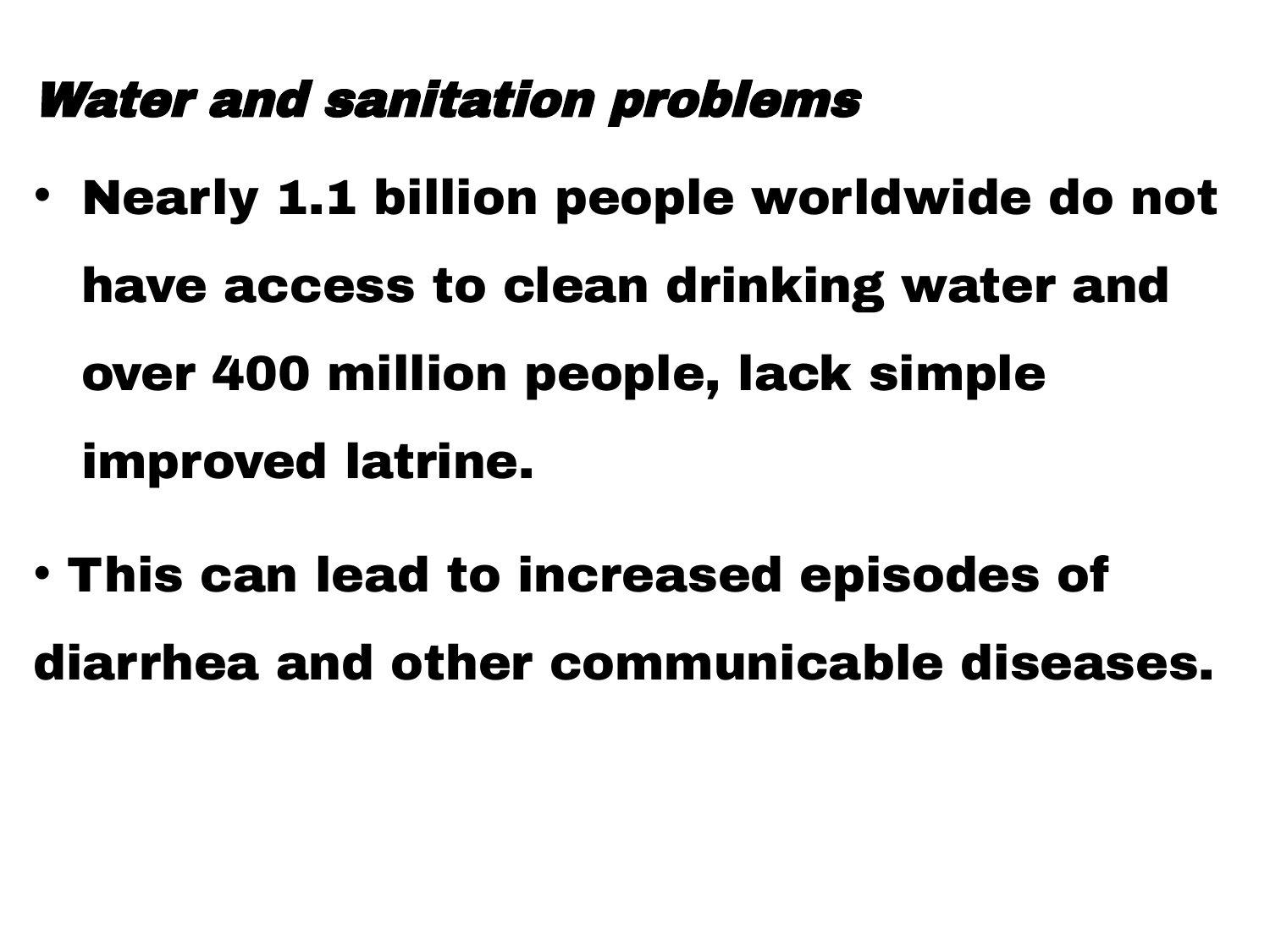

Water and sanitation problems
Nearly 1.1 billion people worldwide do not have access to clean drinking water and over 400 million people, lack simple improved latrine.
 This can lead to increased episodes of diarrhea and other communicable diseases.